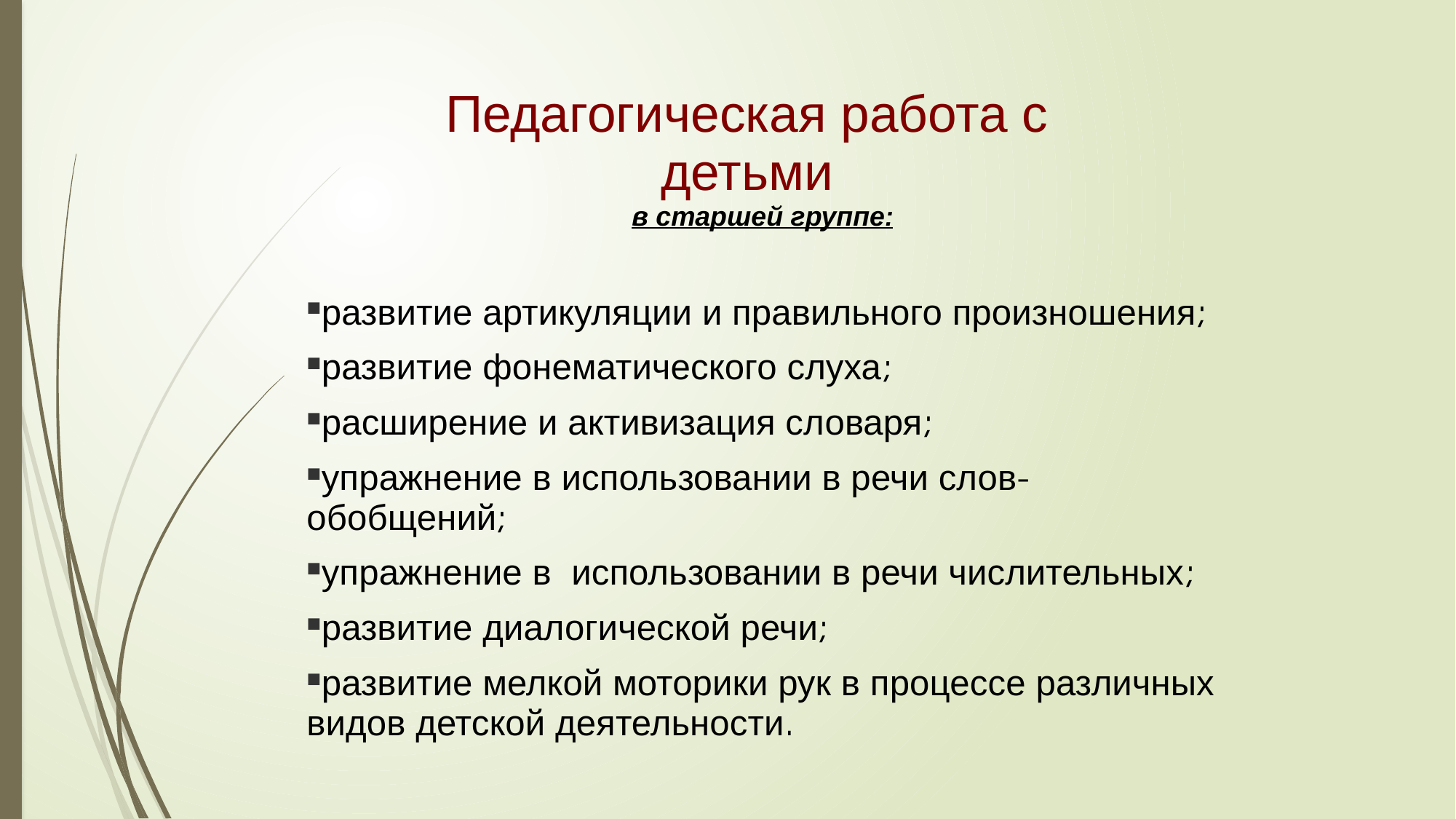

# Педагогическая работа с детьми
в старшей группе:

развитие артикуляции и правильного произношения;
развитие фонематического слуха;
расширение и активизация словаря;
упражнение в использовании в речи слов-обобщений;
упражнение в  использовании в речи числительных;
развитие диалогической речи;
развитие мелкой моторики рук в процессе различных видов детской деятельности.